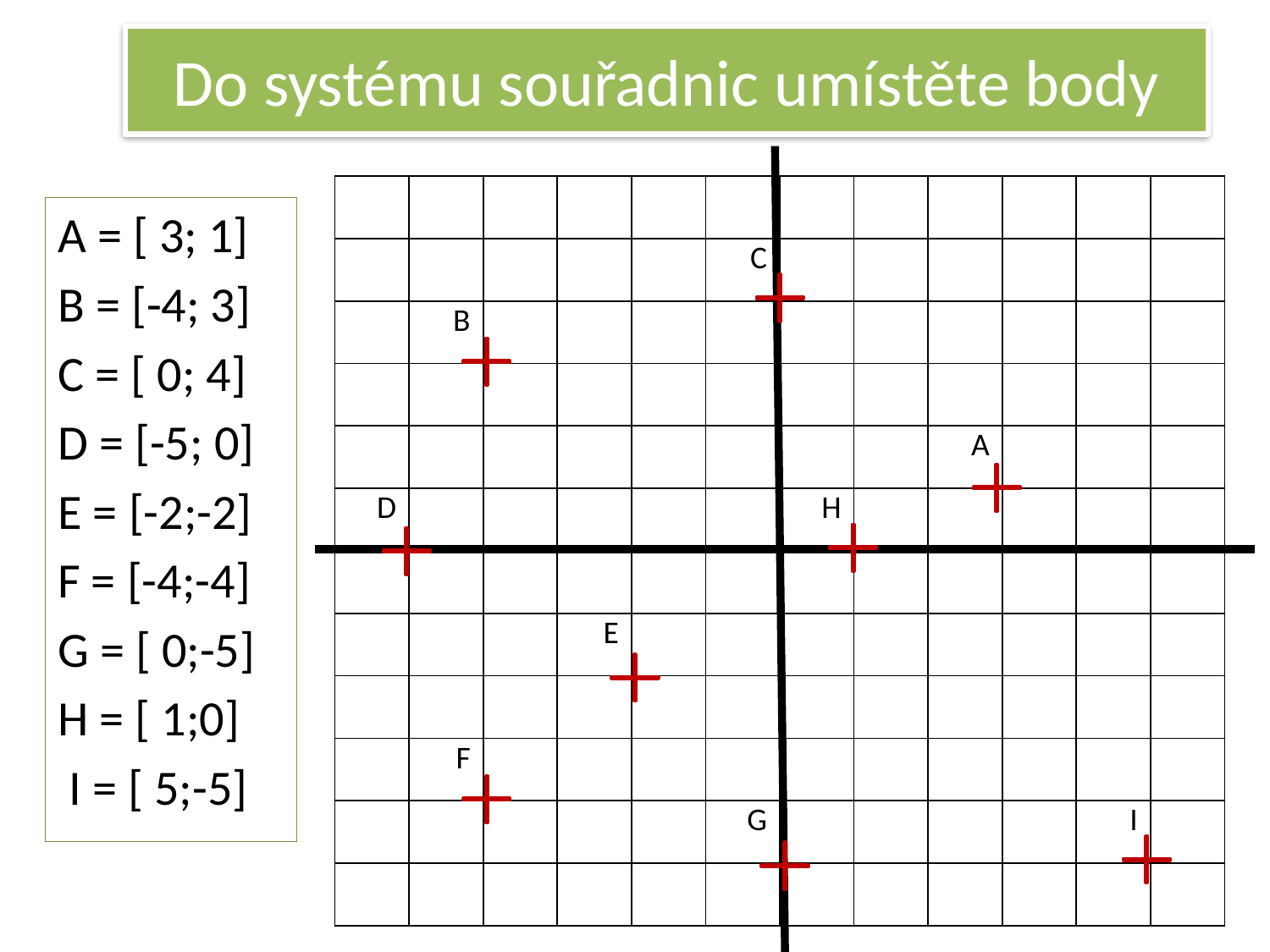

# Do systému souřadnic umístěte body

|  |  |  |  |  |  |  |  |  |  |  |  |
| --- | --- | --- | --- | --- | --- | --- | --- | --- | --- | --- | --- |
|  |  |  |  |  | C |  |  |  |  |  |  |
|  | B |  |  |  |  |  |  |  |  |  |  |
|  |  |  |  |  |  |  |  |  |  |  |  |
|  |  |  |  |  |  |  |  | A |  |  |  |
| D |  |  |  |  |  | H |  |  |  |  |  |
|  |  |  |  |  |  |  |  |  |  |  |  |
|  |  |  | E |  |  |  |  |  |  |  |  |
|  |  |  |  |  |  |  |  |  |  |  |  |
|  | F |  |  |  |  |  |  |  |  |  |  |
|  |  |  |  |  | G |  |  |  |  | I |  |
|  |  |  |  |  |  |  |  |  |  |  |  |
A = [ 3; 1]
B = [-4; 3]
C = [ 0; 4]
D = [-5; 0]
E = [-2;-2]
F = [-4;-4]
G = [ 0;-5]
H = [ 1;0]
 I = [ 5;-5]